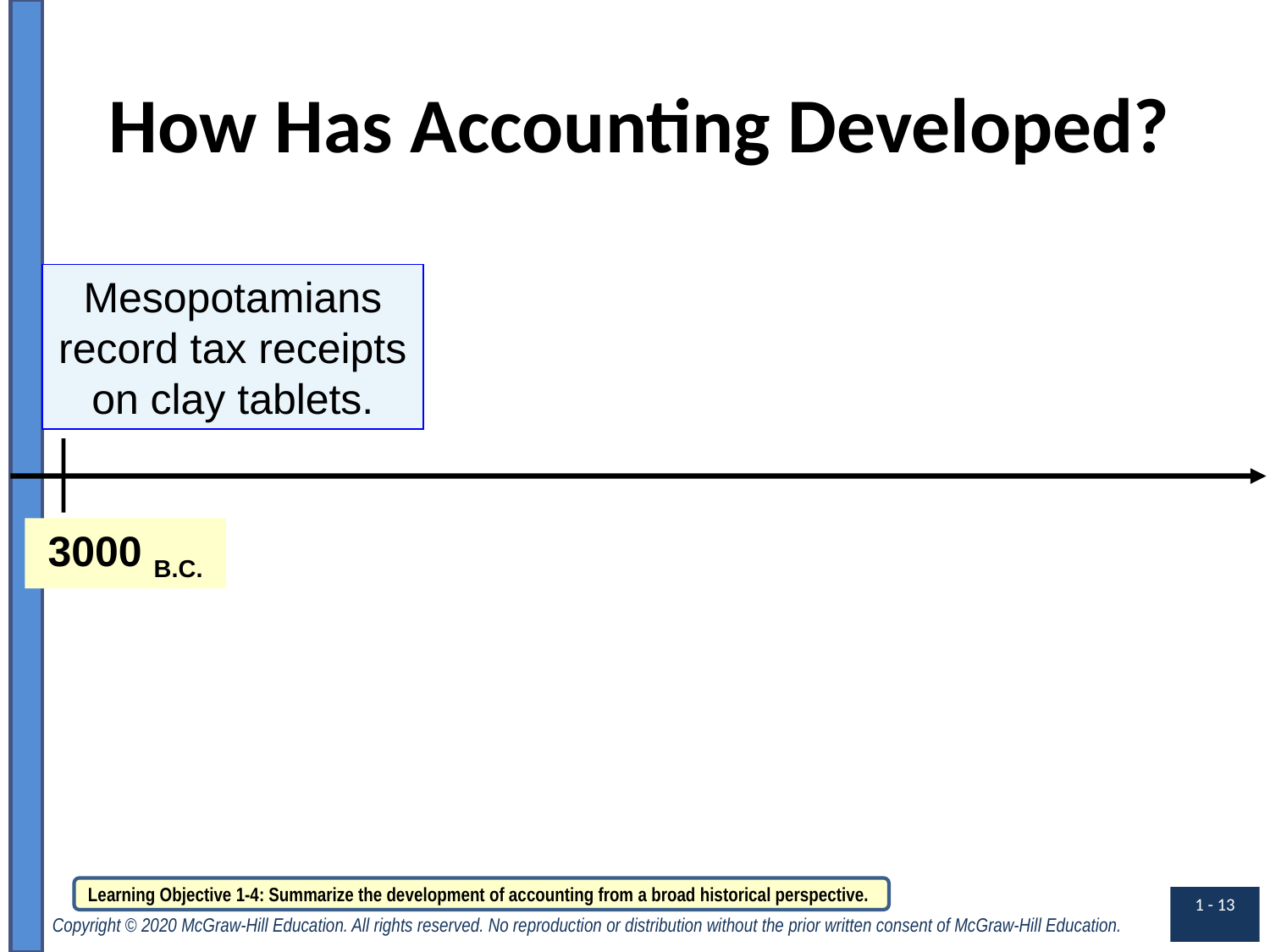

# How Has Accounting Developed?
Mesopotamians record tax receipts on clay tablets.

3000 B.C.
Learning Objective 1-4: Summarize the development of accounting from a broad historical perspective.